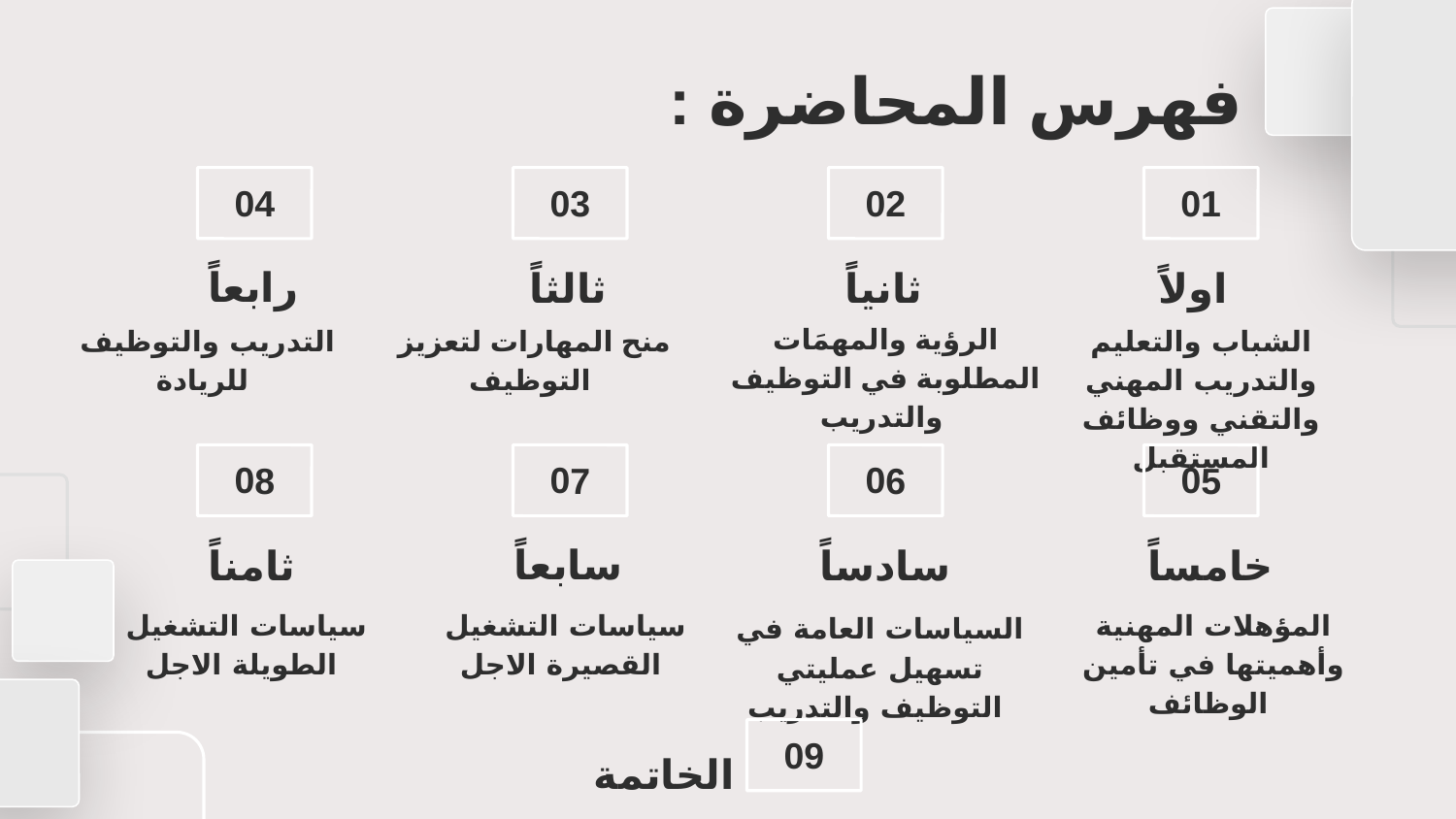

فهرس المحاضرة :
04
03
02
# 01
رابعاً
ثالثاً
ثانياً
اولاً
الرؤية والمهمَات المطلوبة في التوظيف والتدريب
التدريب والتوظيف للريادة
منح المهارات لتعزيز التوظيف
الشباب والتعليم والتدريب المهني والتقني ووظائف المستقبل
08
07
06
05
سابعاً
سادساً
خامساً
ثامناً
سياسات التشغيل الطويلة الاجل
سياسات التشغيل القصيرة الاجل
المؤهلات المهنية وأهميتها في تأمين الوظائف
السياسات العامة في تسهيل عمليتي التوظيف والتدريب
09
الخاتمة